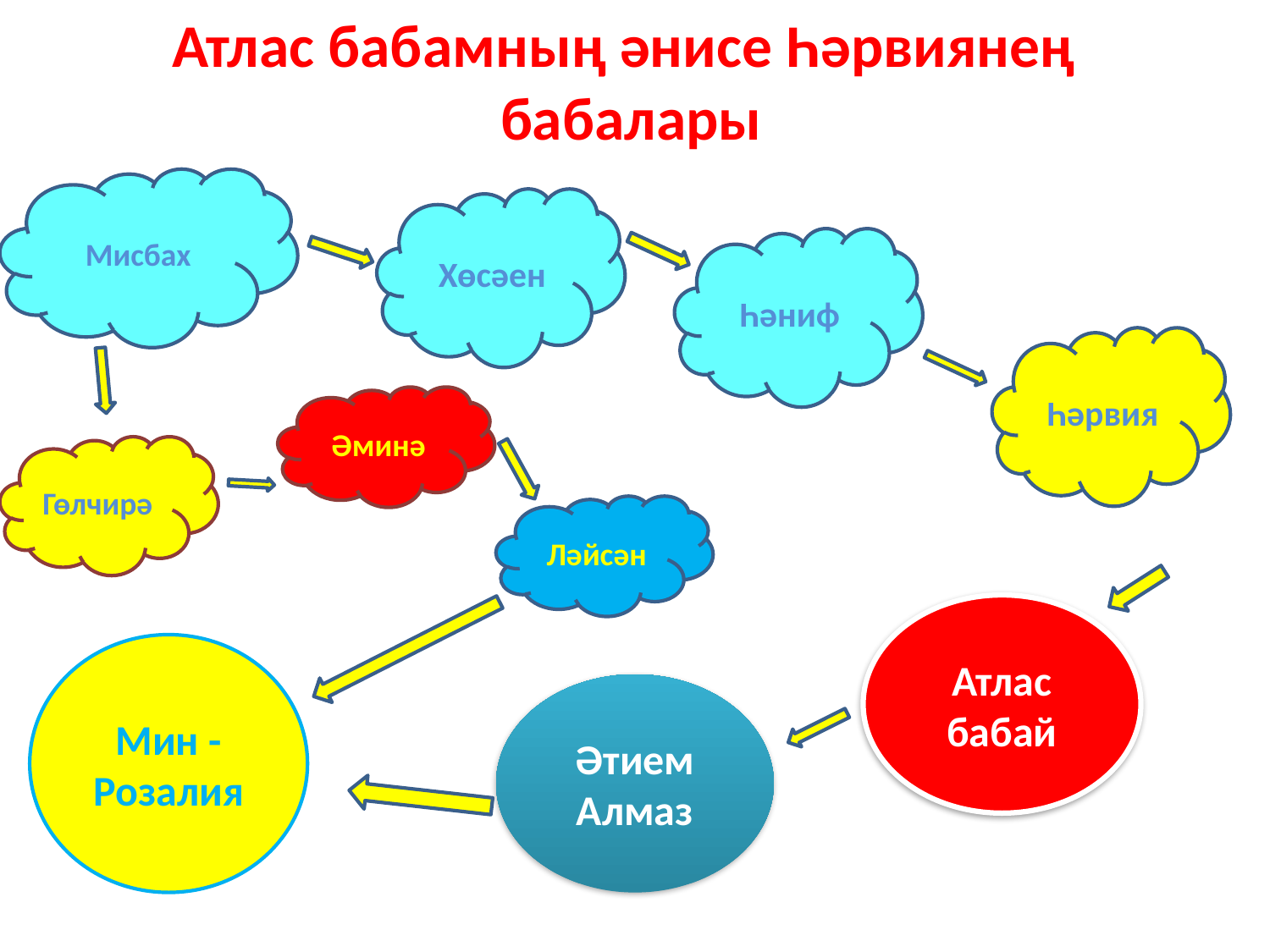

# Атлас бабамның әнисе Һәрвиянең  бабалары
Мисбах
Хөсәен
Һәниф

Һәрвия

Әминә
Гөлчирә

Ләйсән

Атлас бабай
Мин - Розалия

Әтием Алмаз